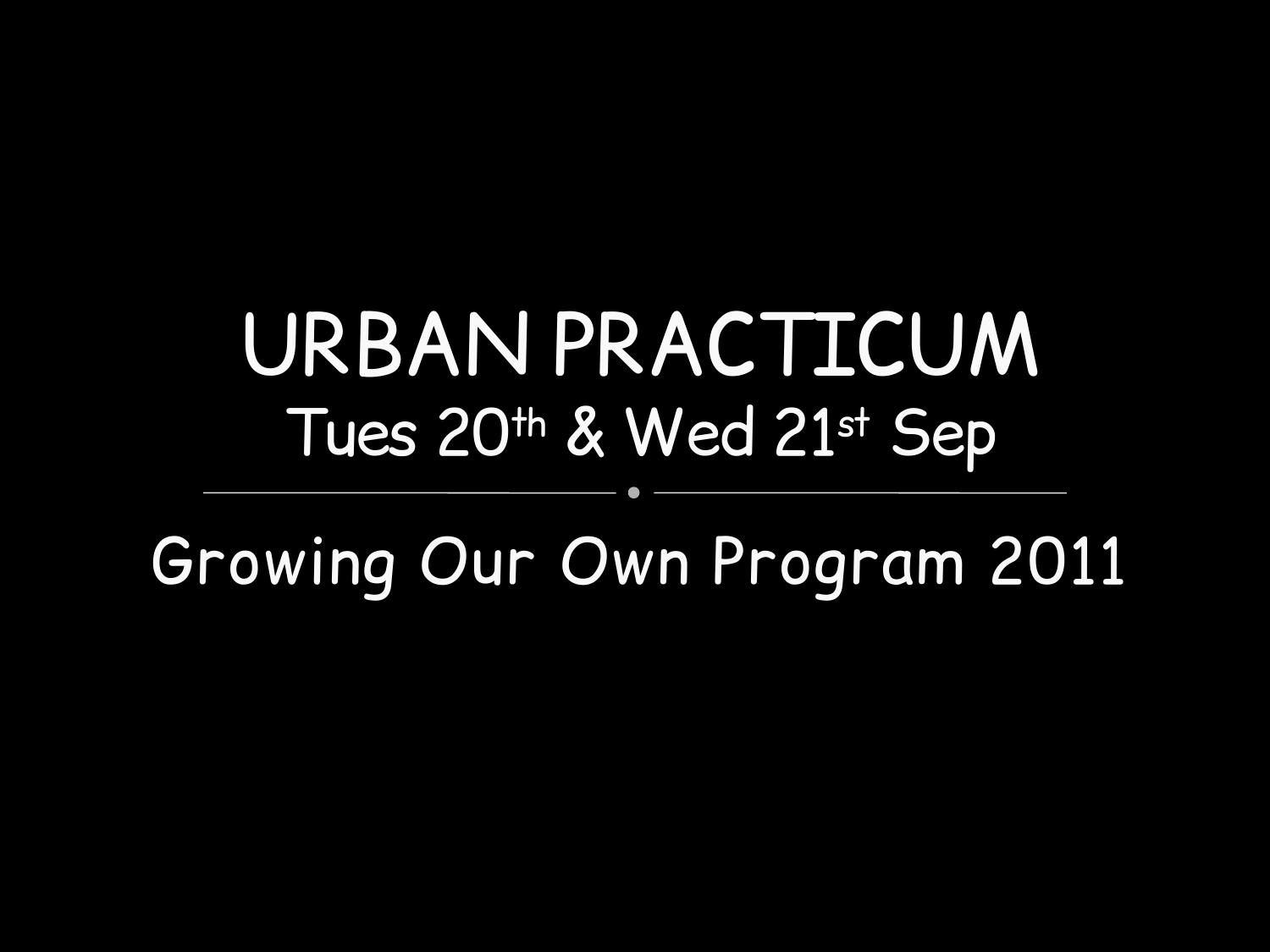

# URBAN PRACTICUM Tues 20th & Wed 21st Sep
Growing Our Own Program 2011